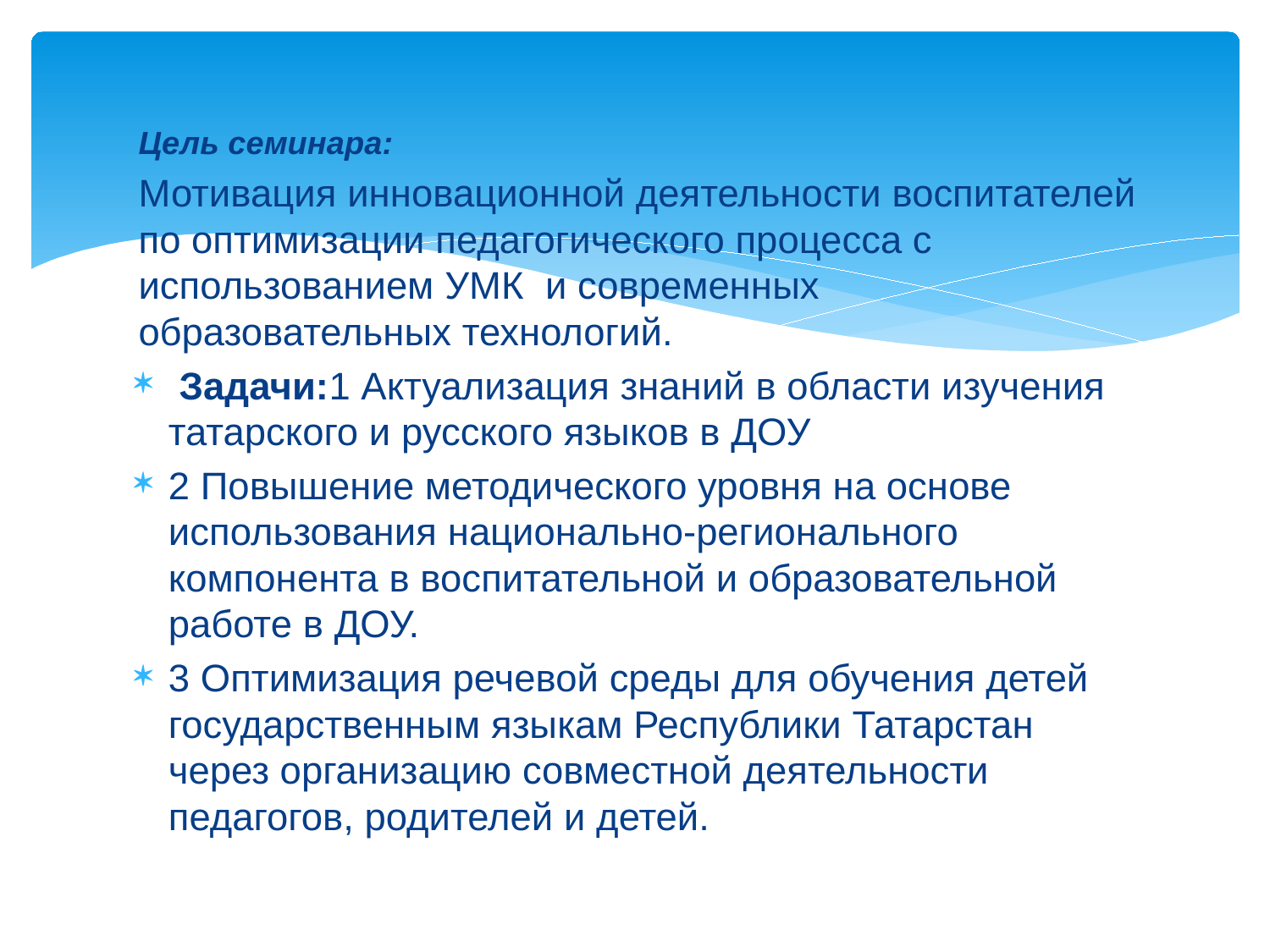

#
Цель семинара:
Мотивация инновационной деятельности воспитателей по оптимизации педагогического процесса с использованием УМК  и современных образовательных технологий.
 Задачи:1 Актуализация знаний в области изучения татарского и русского языков в ДОУ
2 Повышение методического уровня на основе использования национально-регионального компонента в воспитательной и образовательной работе в ДОУ.
3 Оптимизация речевой среды для обучения детей государственным языкам Республики Татарстан через организацию совместной деятельности педагогов, родителей и детей.